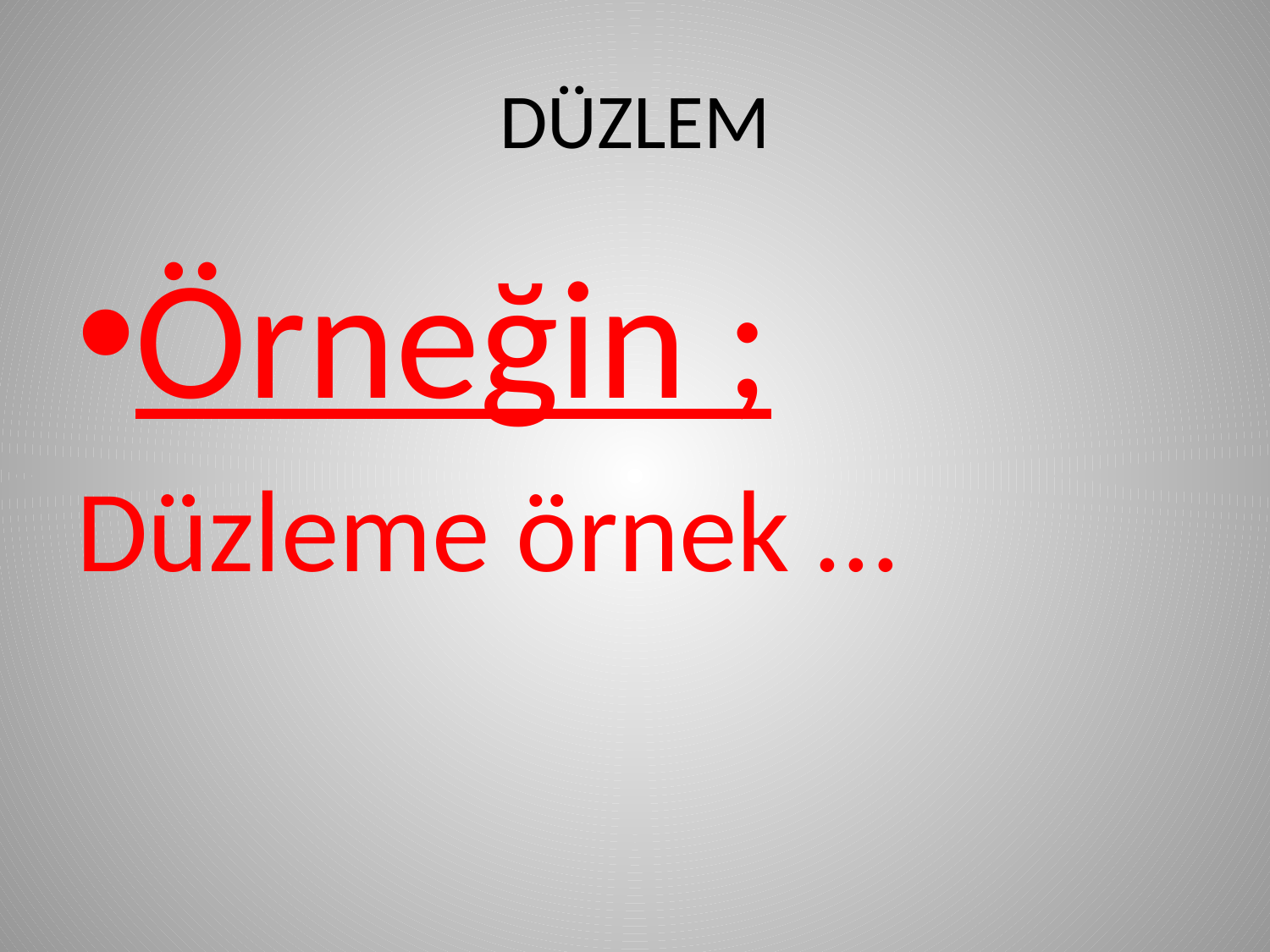

# DÜZLEM
Örneğin ;
Düzleme örnek …